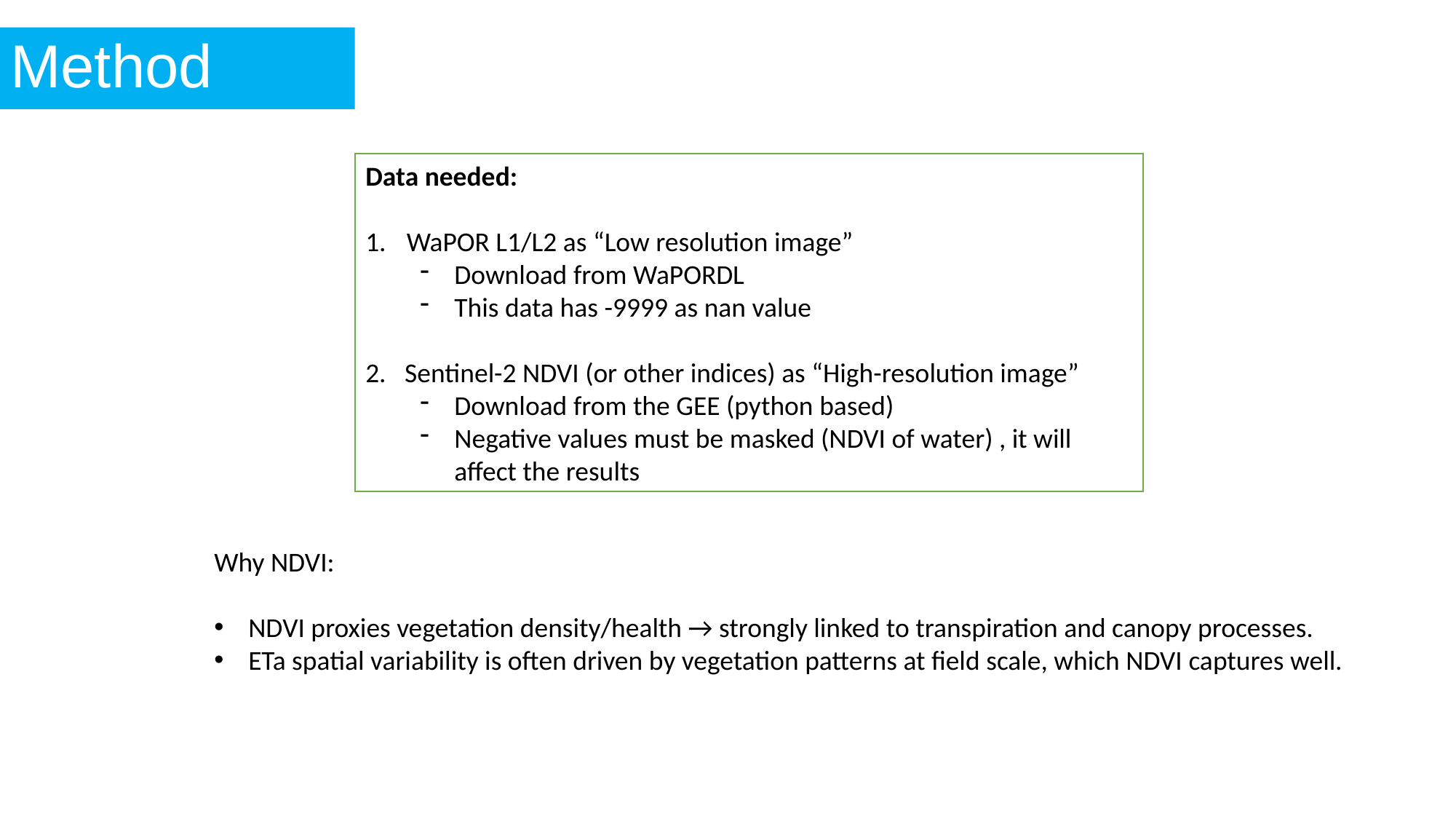

Method
Data needed:

WaPOR L1/L2 as “Low resolution image”
Download from WaPORDL
This data has -9999 as nan value

2.   Sentinel-2 NDVI (or other indices) as “High-resolution image”
Download from the GEE (python based)
Negative values must be masked (NDVI of water) , it will affect the results
Why NDVI:

NDVI proxies vegetation density/health → strongly linked to transpiration and canopy processes.
ETa spatial variability is often driven by vegetation patterns at field scale, which NDVI captures well.